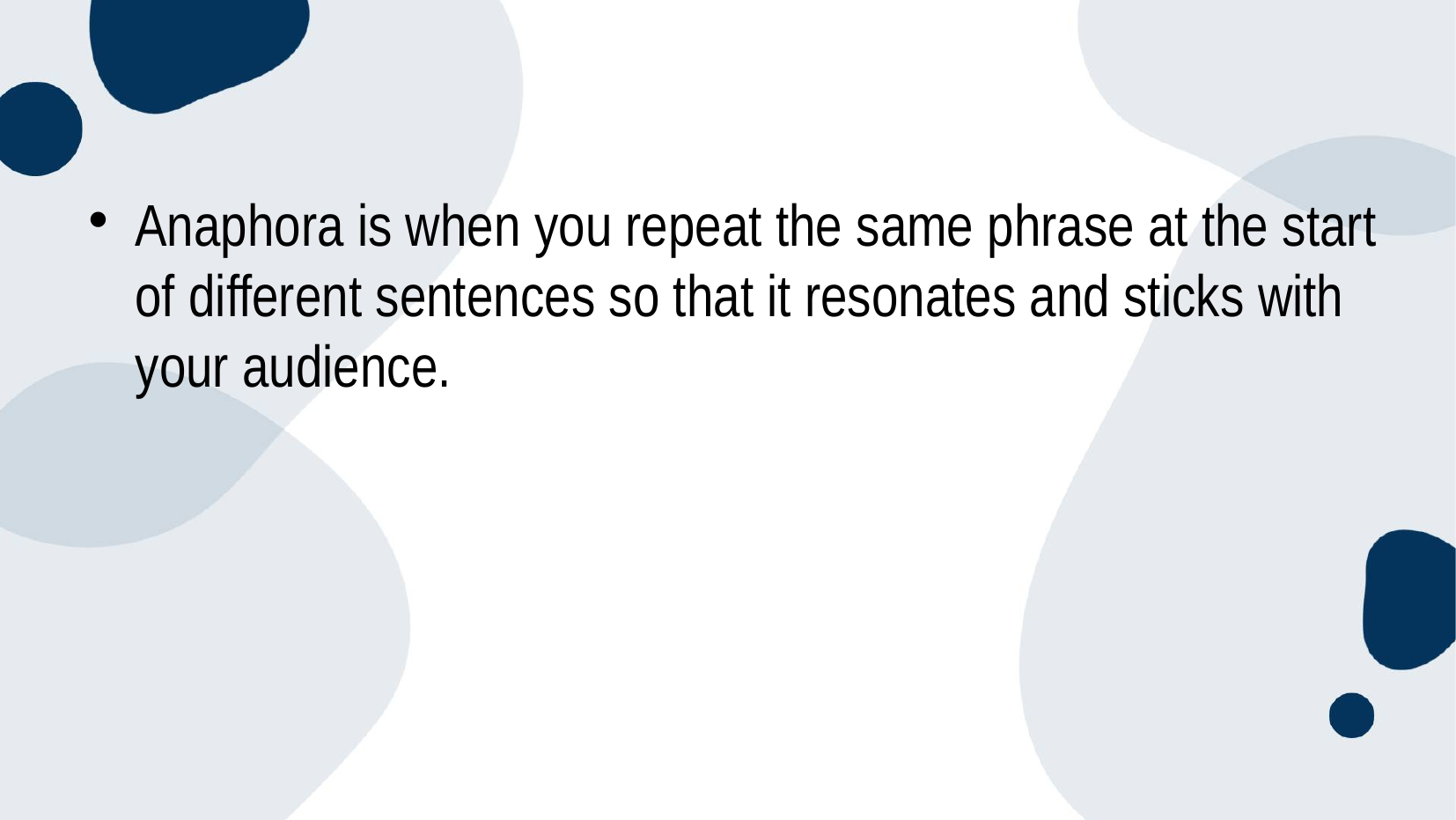

#
Anaphora is when you repeat the same phrase at the start of different sentences so that it resonates and sticks with your audience.